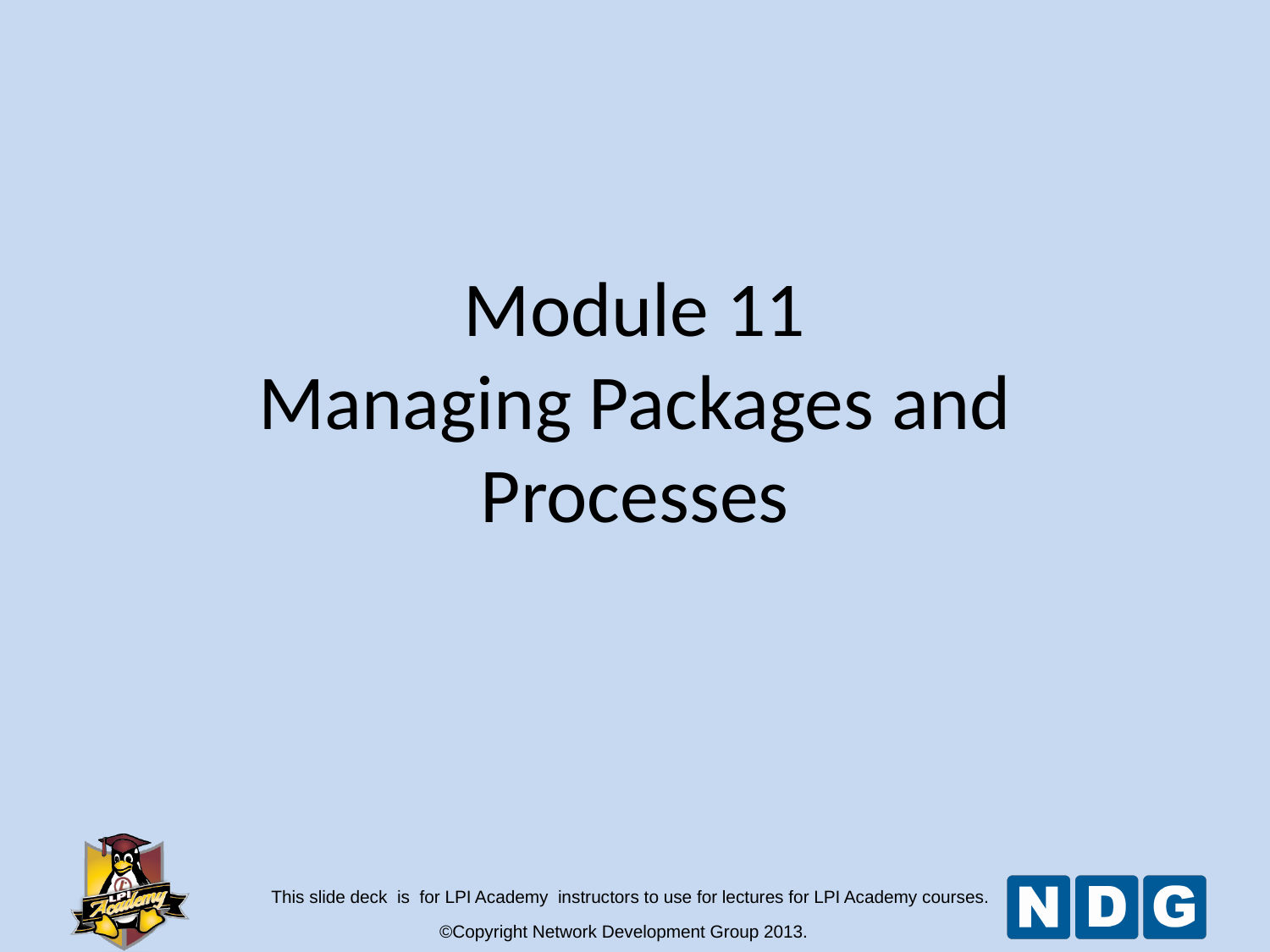

# Module 11 Managing Packages and Processes